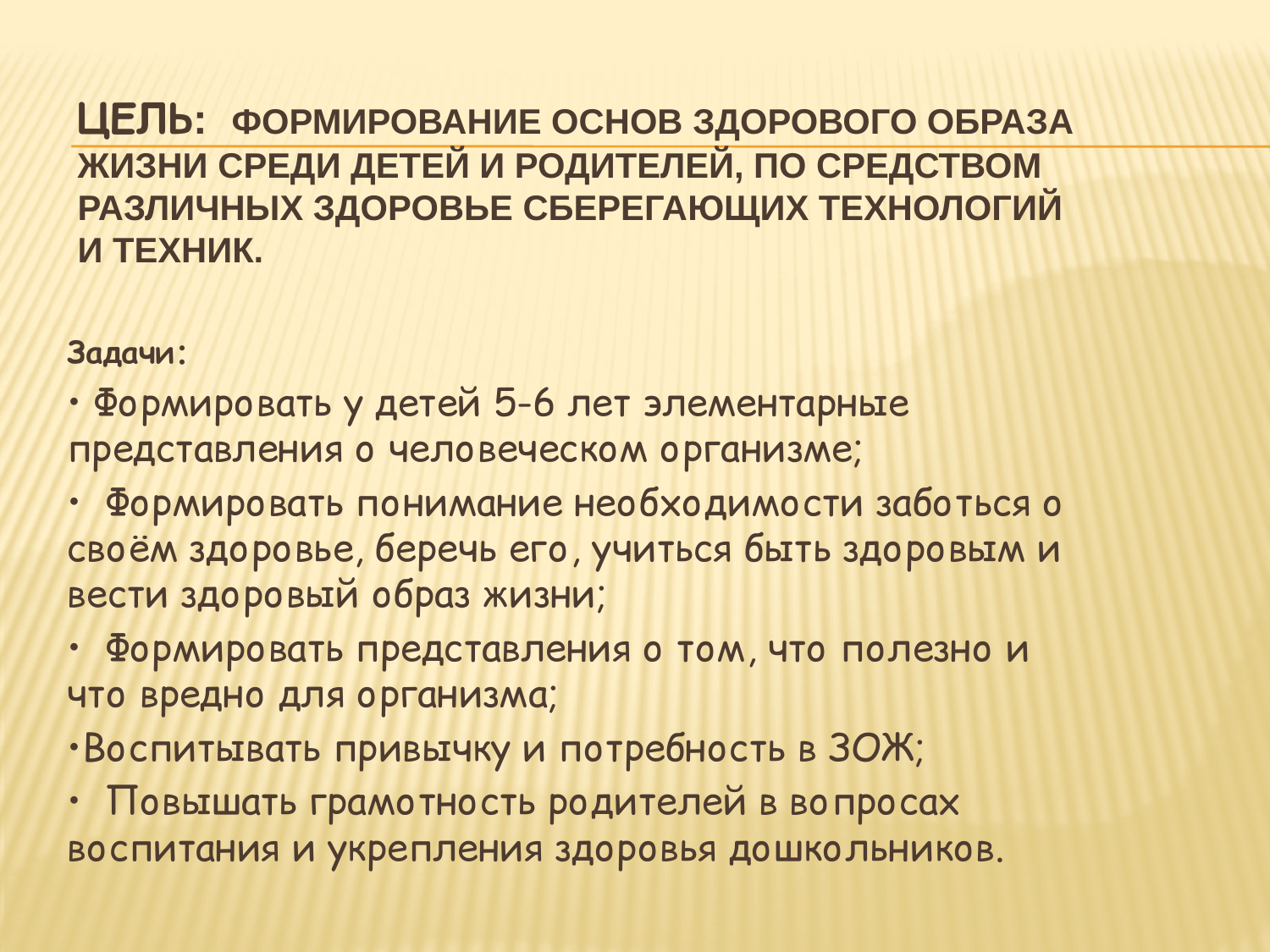

# Цель:  формирование основ здорового образа жизни среди детей и родителей, по средством различных здоровье сберегающих технологий и техник.
Задачи:
• Формировать у детей 5-6 лет элементарные представления о человеческом организме;
•  Формировать понимание необходимости заботься о своём здоровье, беречь его, учиться быть здоровым и вести здоровый образ жизни;
•  Формировать представления о том, что полезно и что вредно для организма;
•Воспитывать привычку и потребность в ЗОЖ;
•  Повышать грамотность родителей в вопросах воспитания и укрепления здоровья дошкольников.